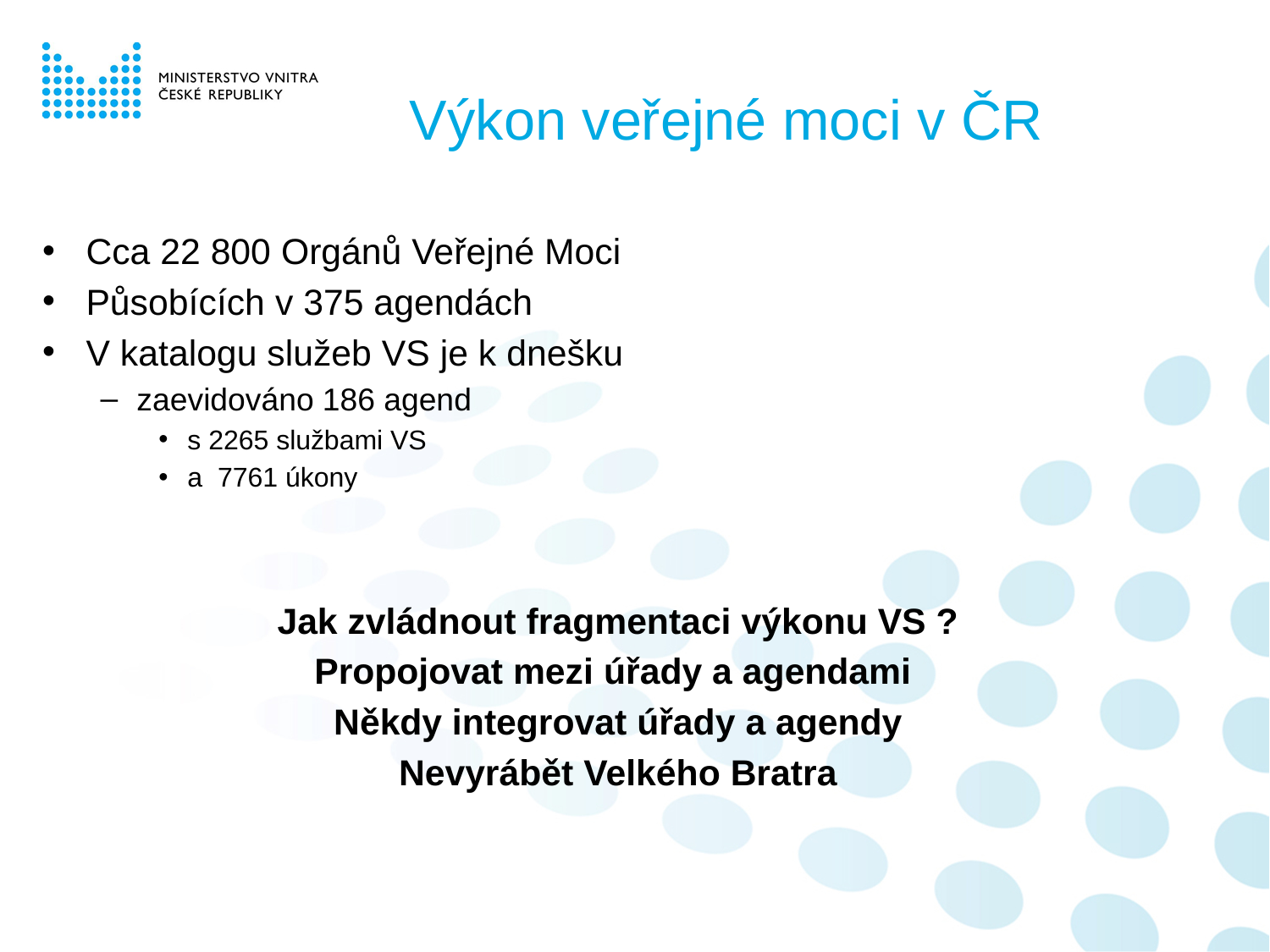

# Výkon veřejné moci v ČR
Cca 22 800 Orgánů Veřejné Moci
Působících v 375 agendách
V katalogu služeb VS je k dnešku
zaevidováno 186 agend
s 2265 službami VS
a  7761 úkony

Jak zvládnout fragmentaci výkonu VS ?
Propojovat mezi úřady a agendami
Někdy integrovat úřady a agendy
Nevyrábět Velkého Bratra